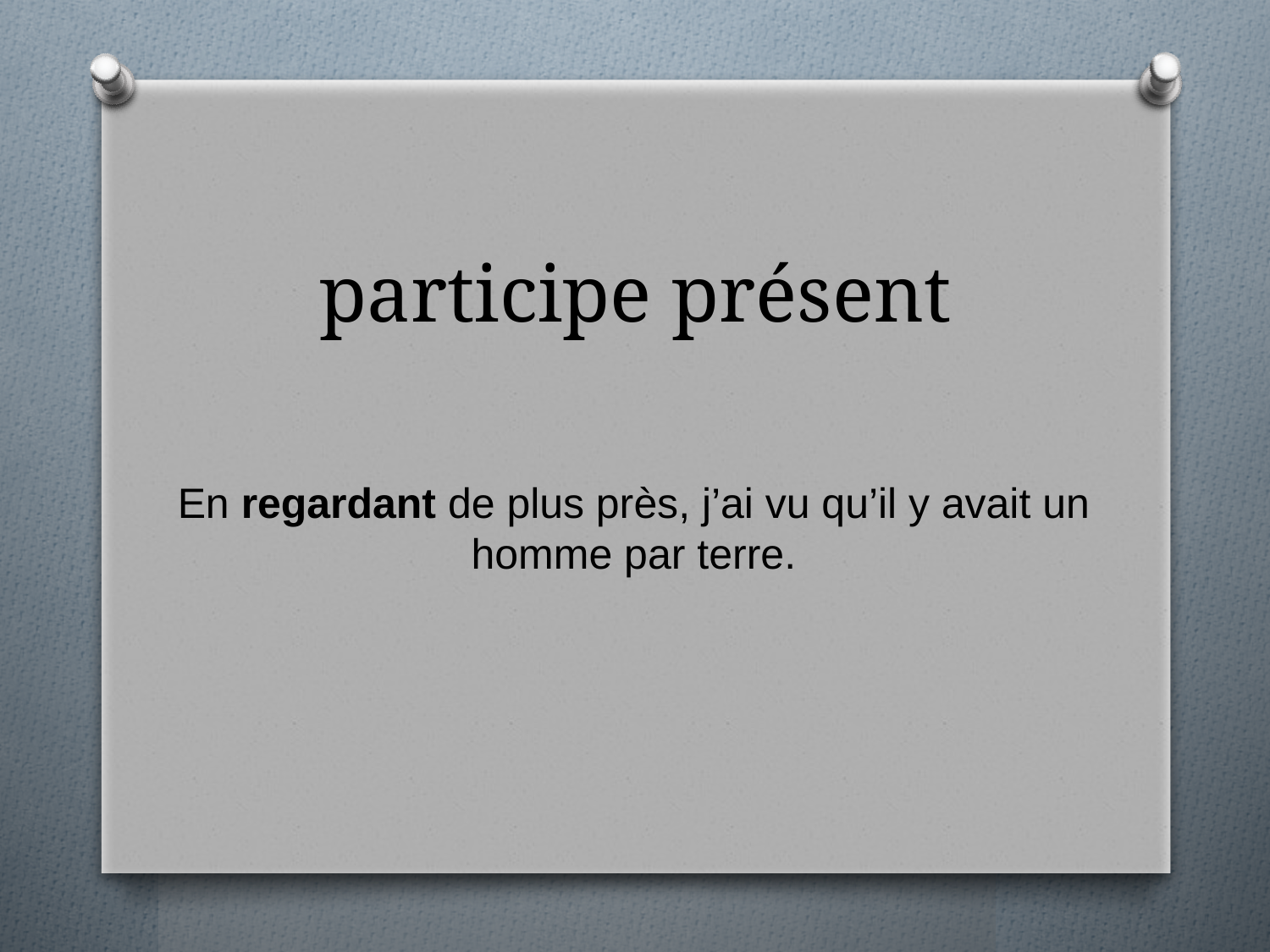

# participe présent

En regardant de plus près, j’ai vu qu’il y avait un homme par terre.